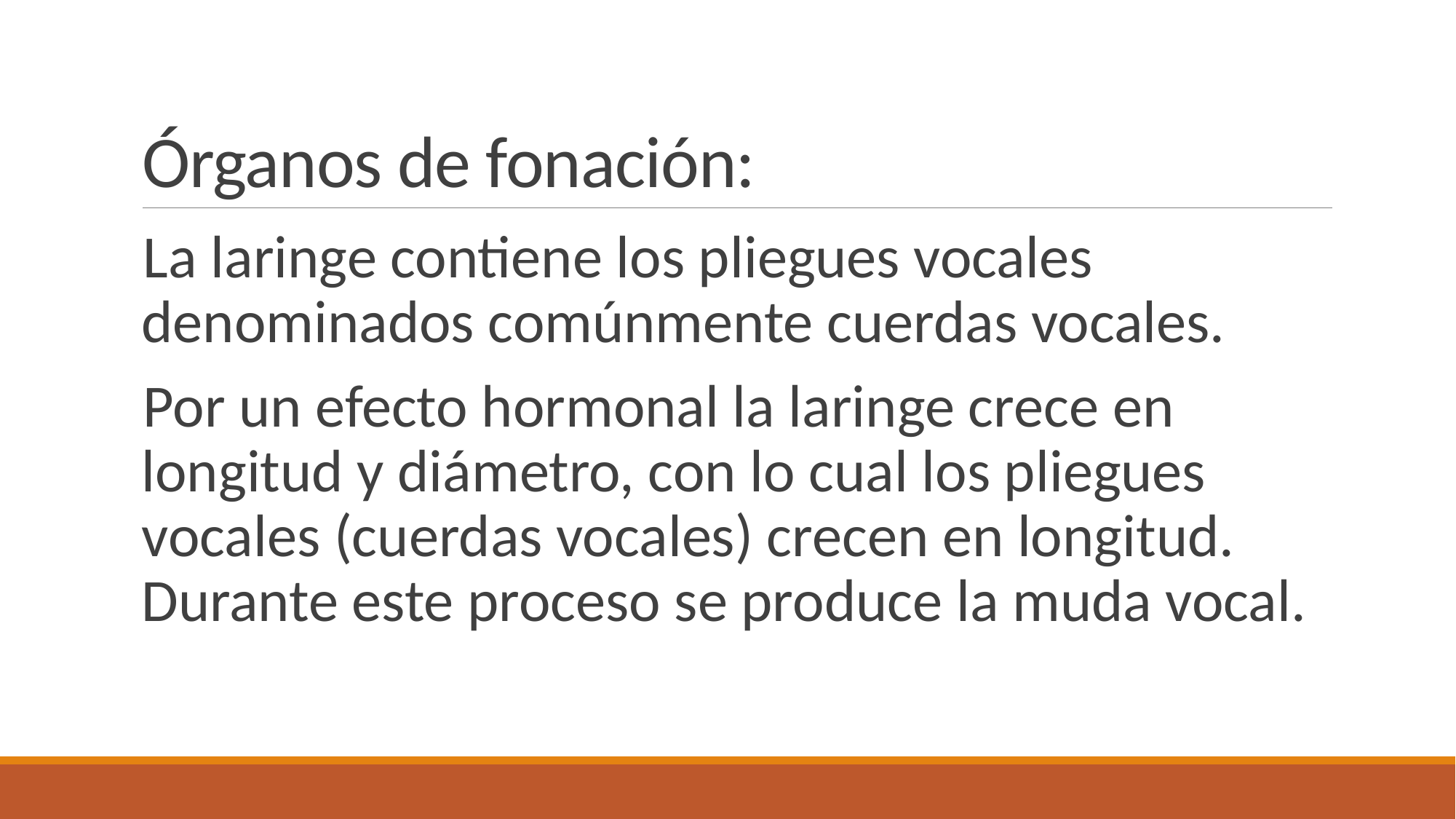

# Órganos de fonación:
La laringe contiene los pliegues vocales denominados comúnmente cuerdas vocales.
Por un efecto hormonal la laringe crece en longitud y diámetro, con lo cual los pliegues vocales (cuerdas vocales) crecen en longitud. Durante este proceso se produce la muda vocal.